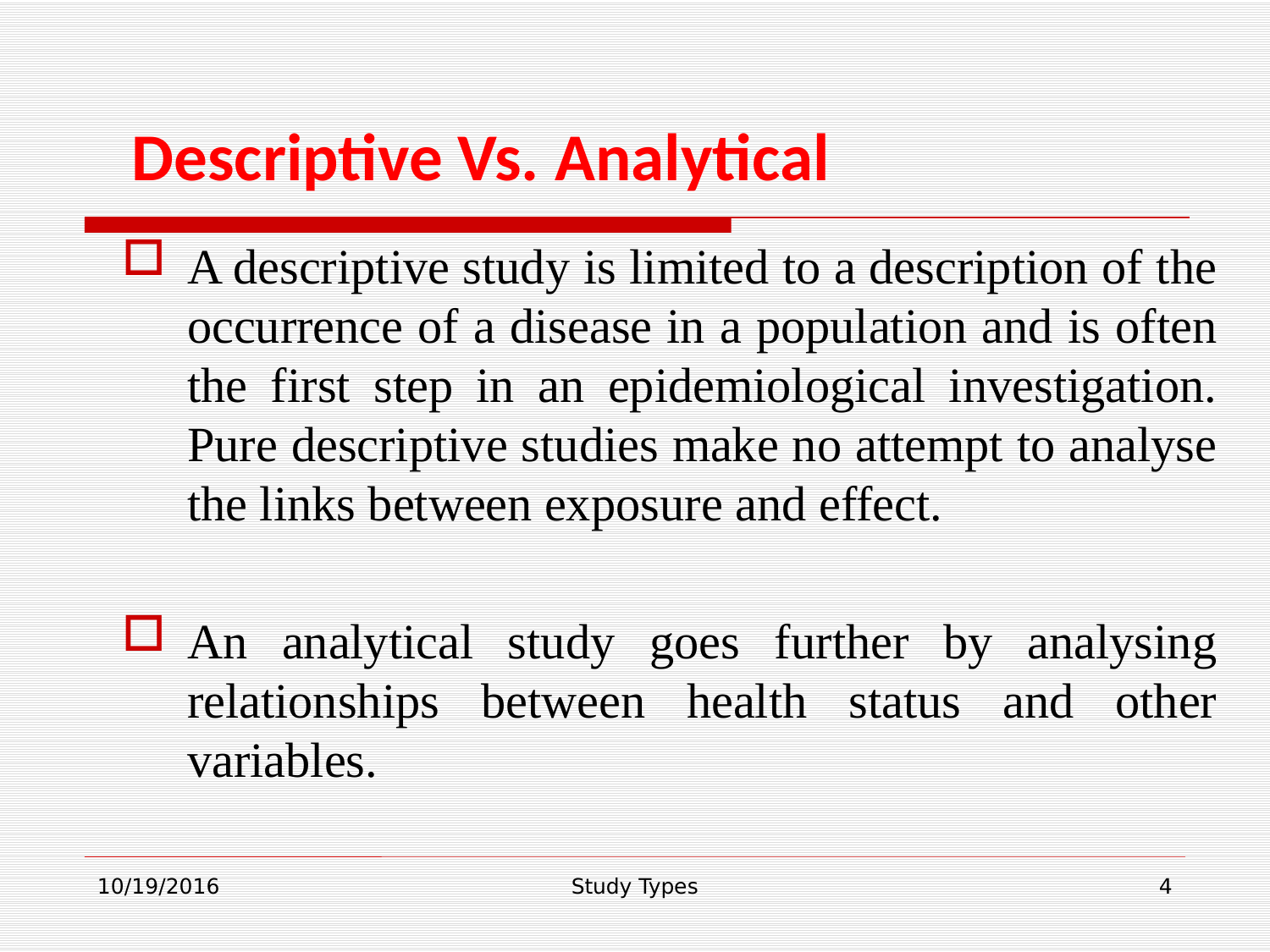

# Descriptive Vs. Analytical
A descriptive study is limited to a description of the occurrence of a disease in a population and is often the first step in an epidemiological investigation. Pure descriptive studies make no attempt to analyse the links between exposure and effect.

An analytical study goes further by analysing relationships between health status and other variables.
10/19/2016
Study Types
4